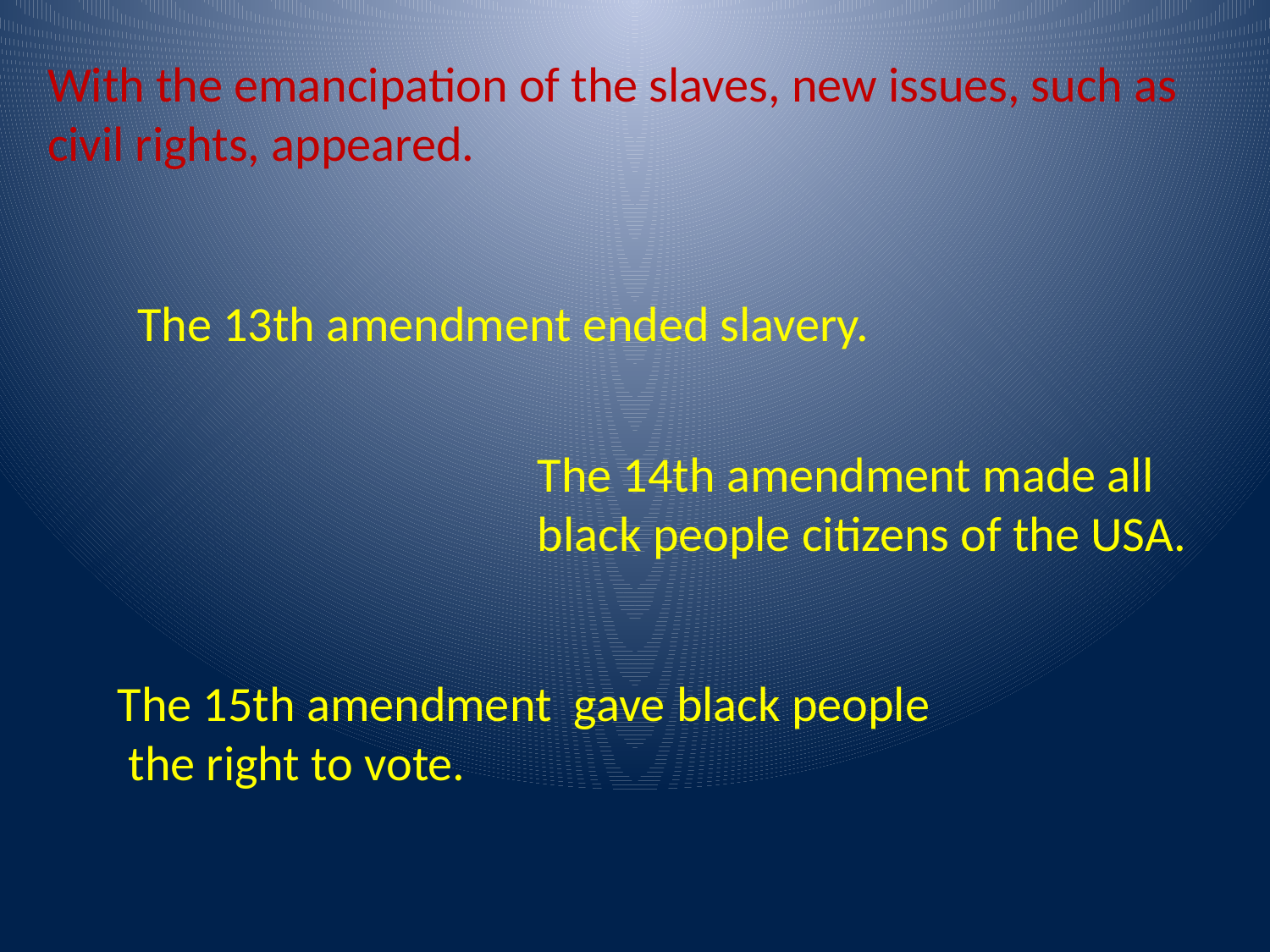

With the emancipation of the slaves, new issues, such as civil rights, appeared.
The 13th amendment ended slavery.
The 14th amendment made all black people citizens of the USA.

The 15th amendment  gave black people
 the right to vote.